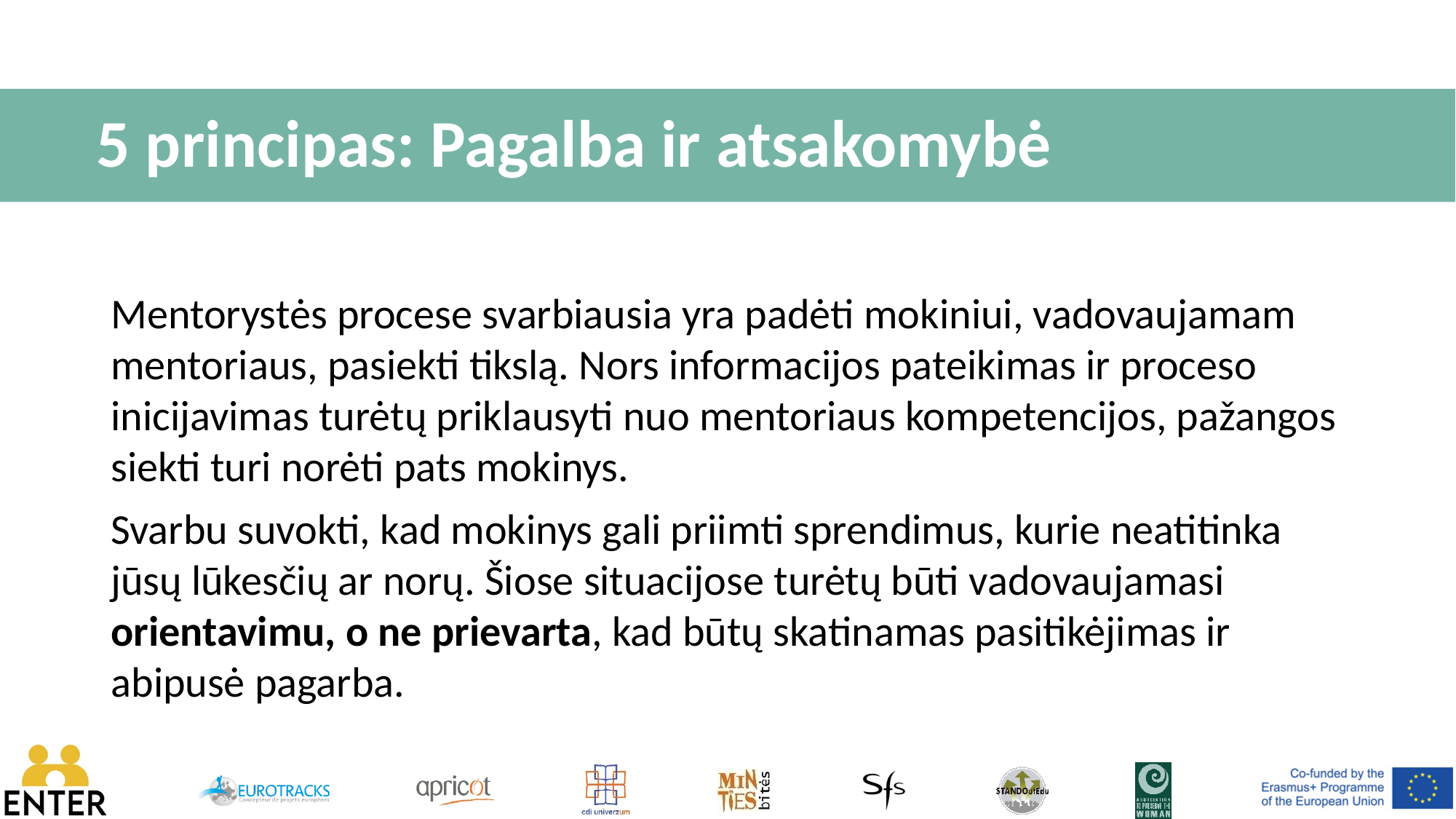

# 5 principas: Pagalba ir atsakomybė

Mentorystės procese svarbiausia yra padėti mokiniui, vadovaujamam mentoriaus, pasiekti tikslą. Nors informacijos pateikimas ir proceso inicijavimas turėtų priklausyti nuo mentoriaus kompetencijos, pažangos siekti turi norėti pats mokinys.
Svarbu suvokti, kad mokinys gali priimti sprendimus, kurie neatitinka jūsų lūkesčių ar norų. Šiose situacijose turėtų būti vadovaujamasi orientavimu, o ne prievarta, kad būtų skatinamas pasitikėjimas ir abipusė pagarba.